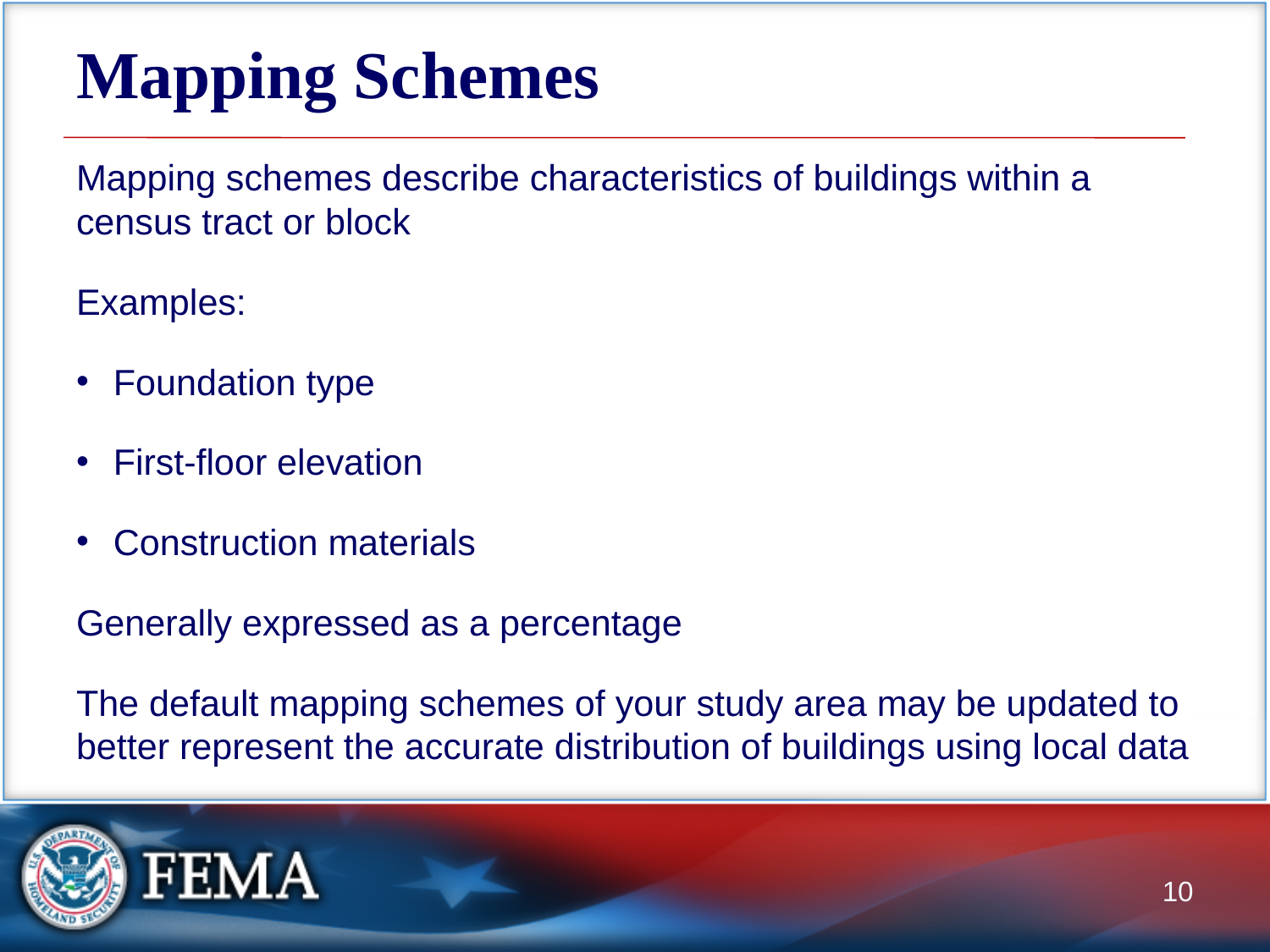

# Mapping Schemes
Mapping schemes describe characteristics of buildings within a census tract or block
Examples:
Foundation type
First-floor elevation
Construction materials
Generally expressed as a percentage
The default mapping schemes of your study area may be updated to better represent the accurate distribution of buildings using local data
10